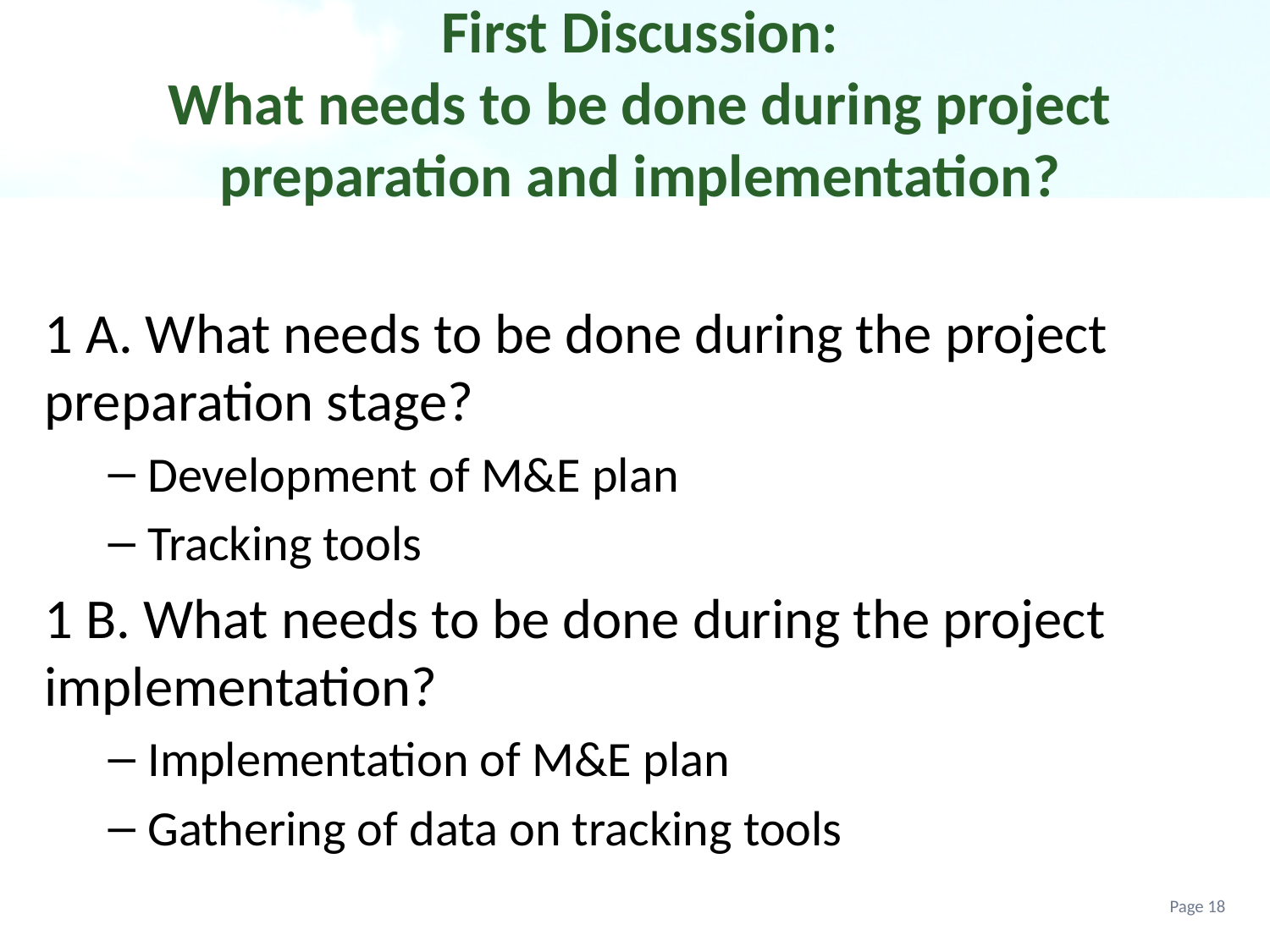

# First Discussion: What needs to be done during project preparation and implementation?

1 A. What needs to be done during the project preparation stage?
Development of M&E plan
Tracking tools
1 B. What needs to be done during the project implementation?
Implementation of M&E plan
Gathering of data on tracking tools